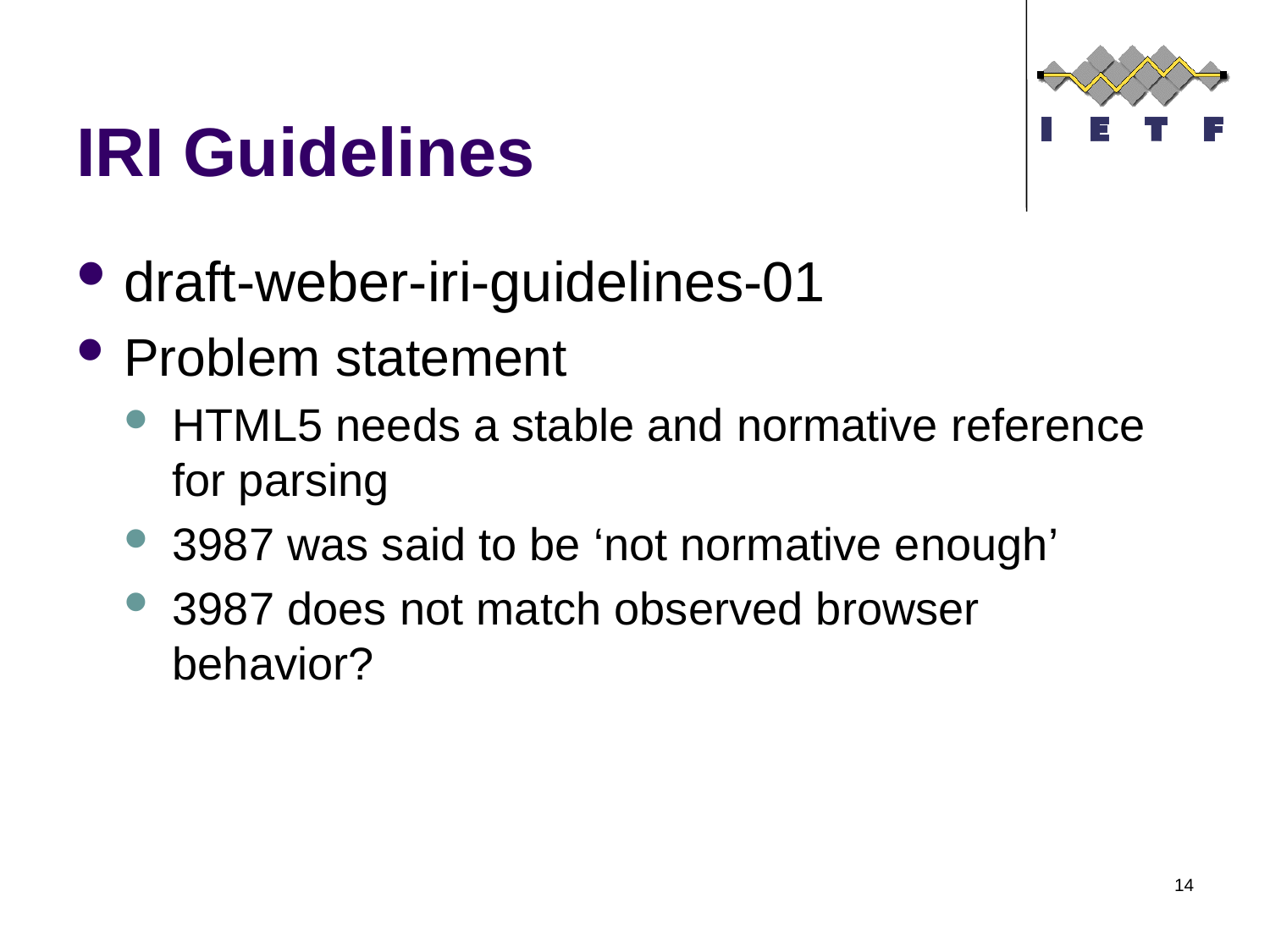

# IRI Guidelines
draft-weber-iri-guidelines-01
Problem statement
HTML5 needs a stable and normative reference for parsing
3987 was said to be ‘not normative enough’
3987 does not match observed browser behavior?
14